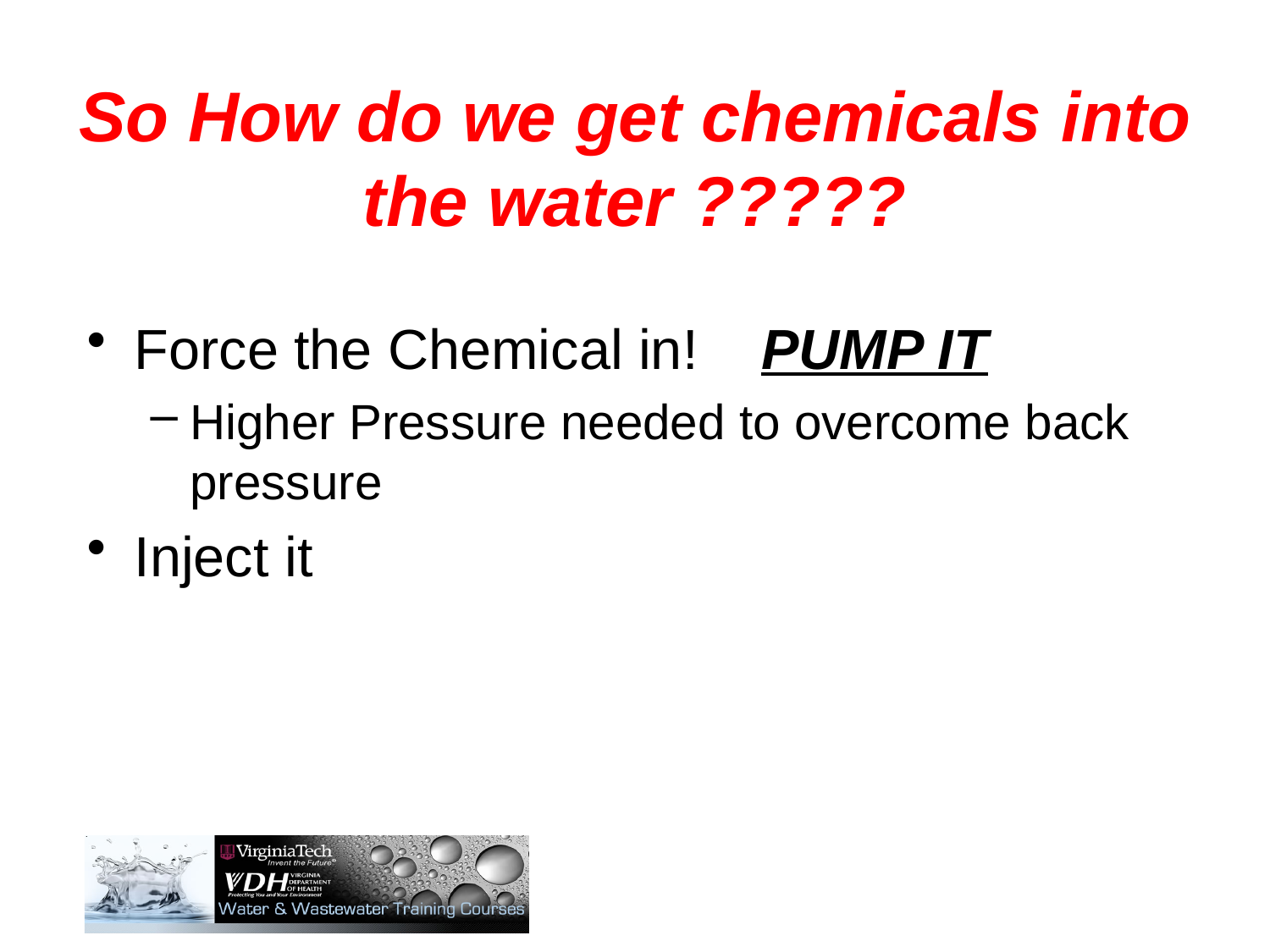

# So How do we get chemicals into the water ?????
Force the Chemical in!    PUMP IT
Higher Pressure needed to overcome back pressure
Inject it